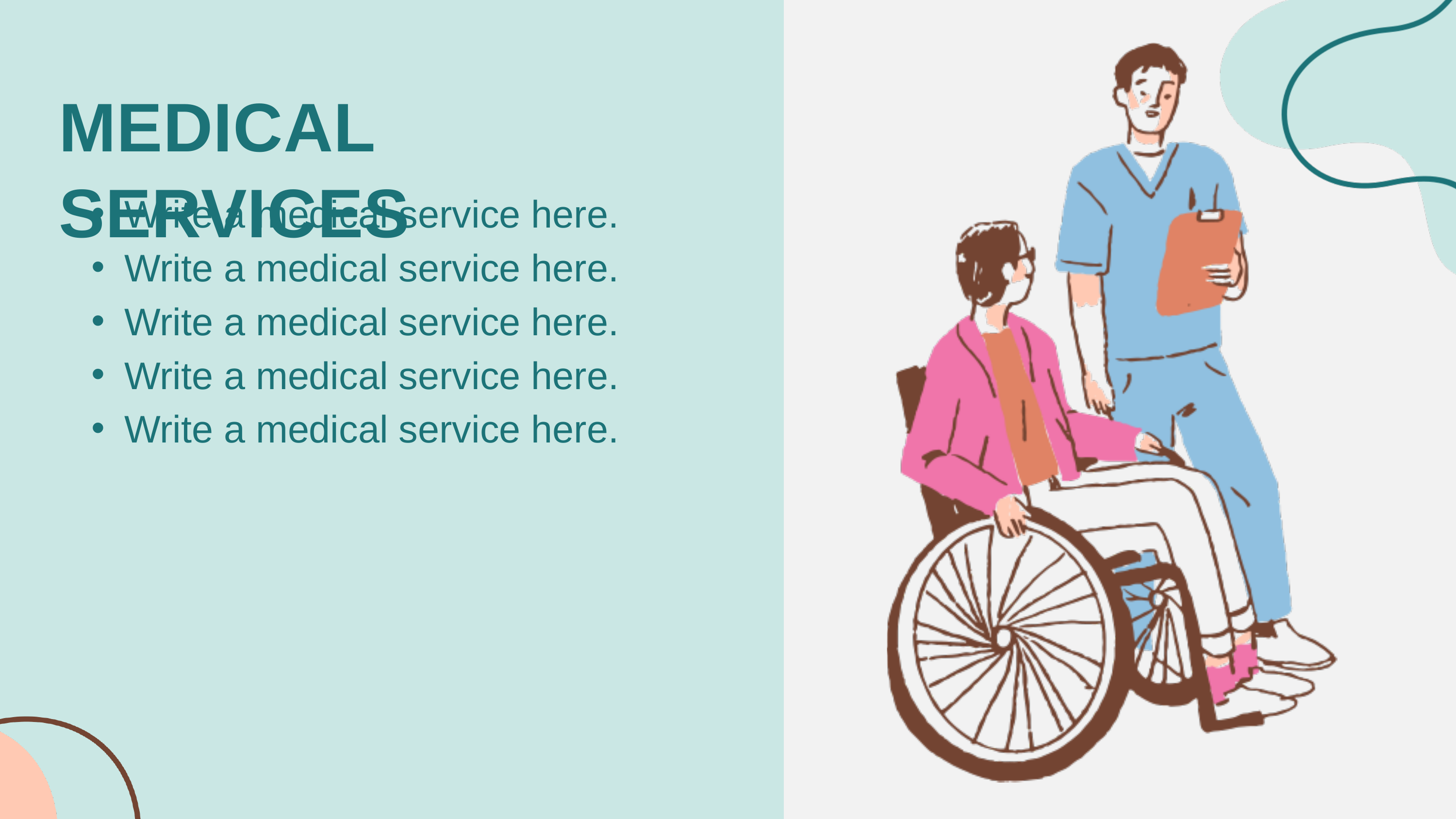

MEDICAL SERVICES
Write a medical service here.
Write a medical service here.
Write a medical service here.
Write a medical service here.
Write a medical service here.